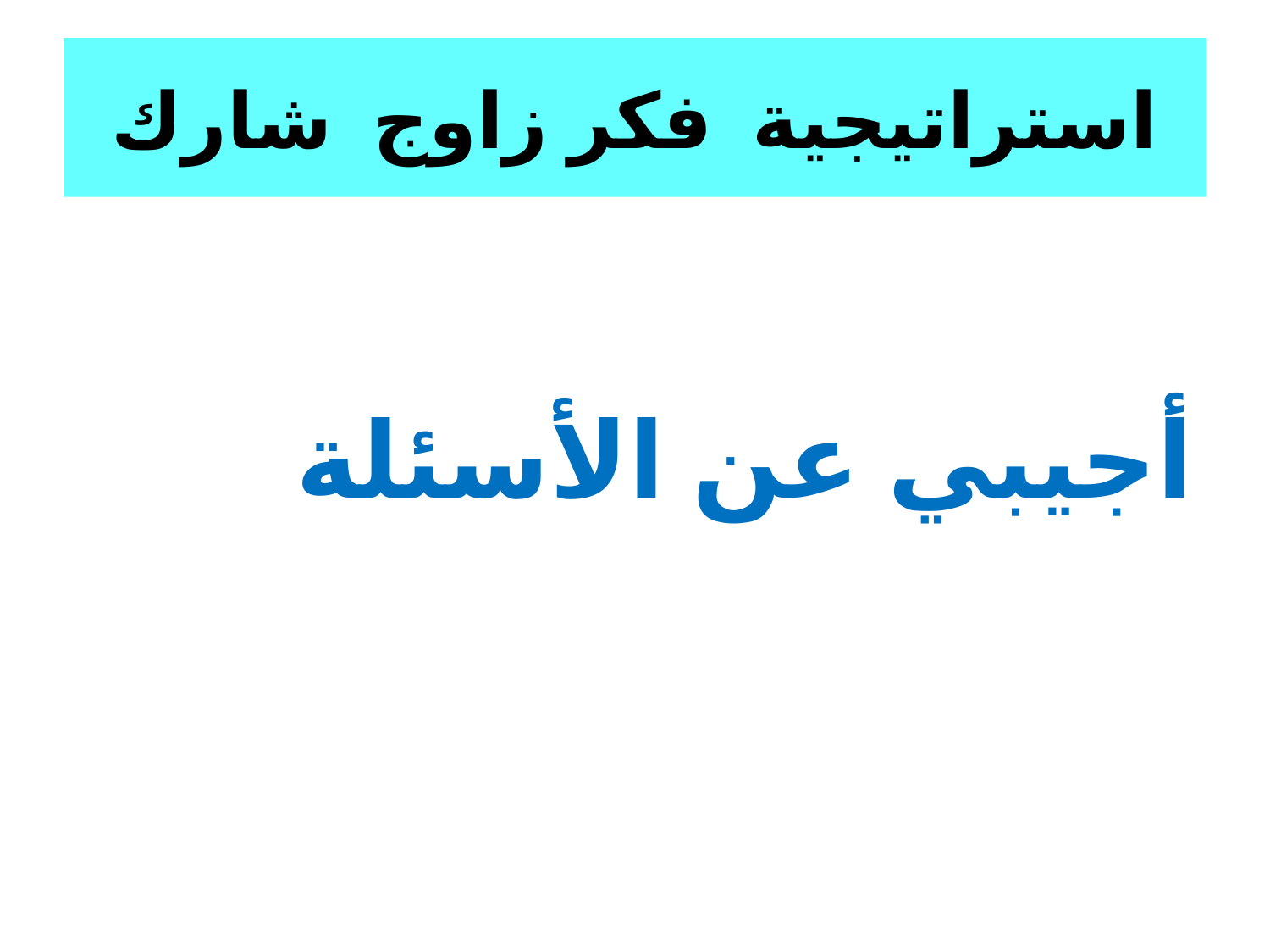

# استراتيجية  فكر زاوج  شارك
أجيبي عن الأسئلة